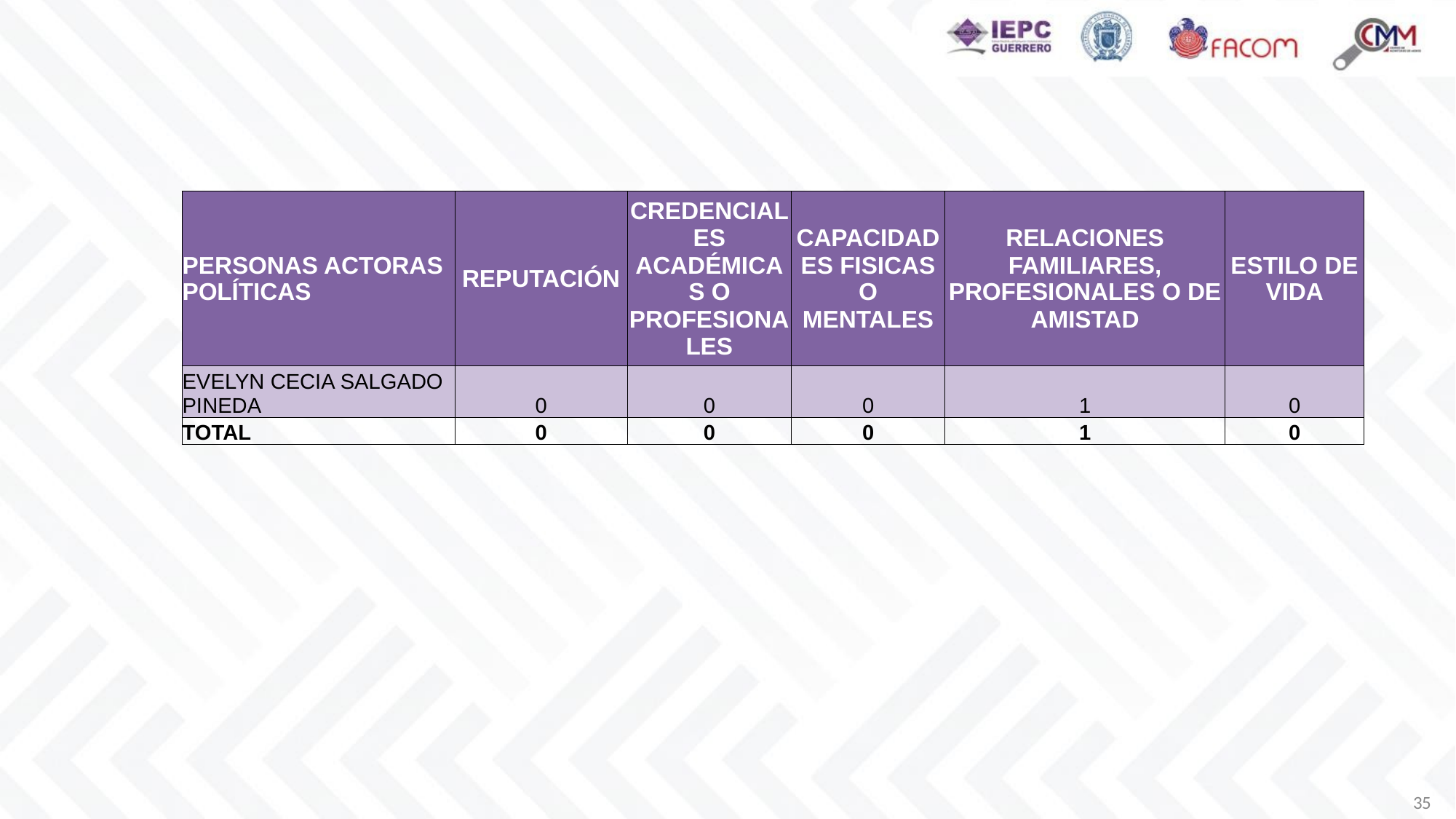

| PERSONAS ACTORAS POLÍTICAS | REPUTACIÓN | CREDENCIALES ACADÉMICAS O PROFESIONALES | CAPACIDADES FISICAS O MENTALES | RELACIONES FAMILIARES, PROFESIONALES O DE AMISTAD | ESTILO DE VIDA |
| --- | --- | --- | --- | --- | --- |
| EVELYN CECIA SALGADO PINEDA | 0 | 0 | 0 | 1 | 0 |
| TOTAL | 0 | 0 | 0 | 1 | 0 |
35